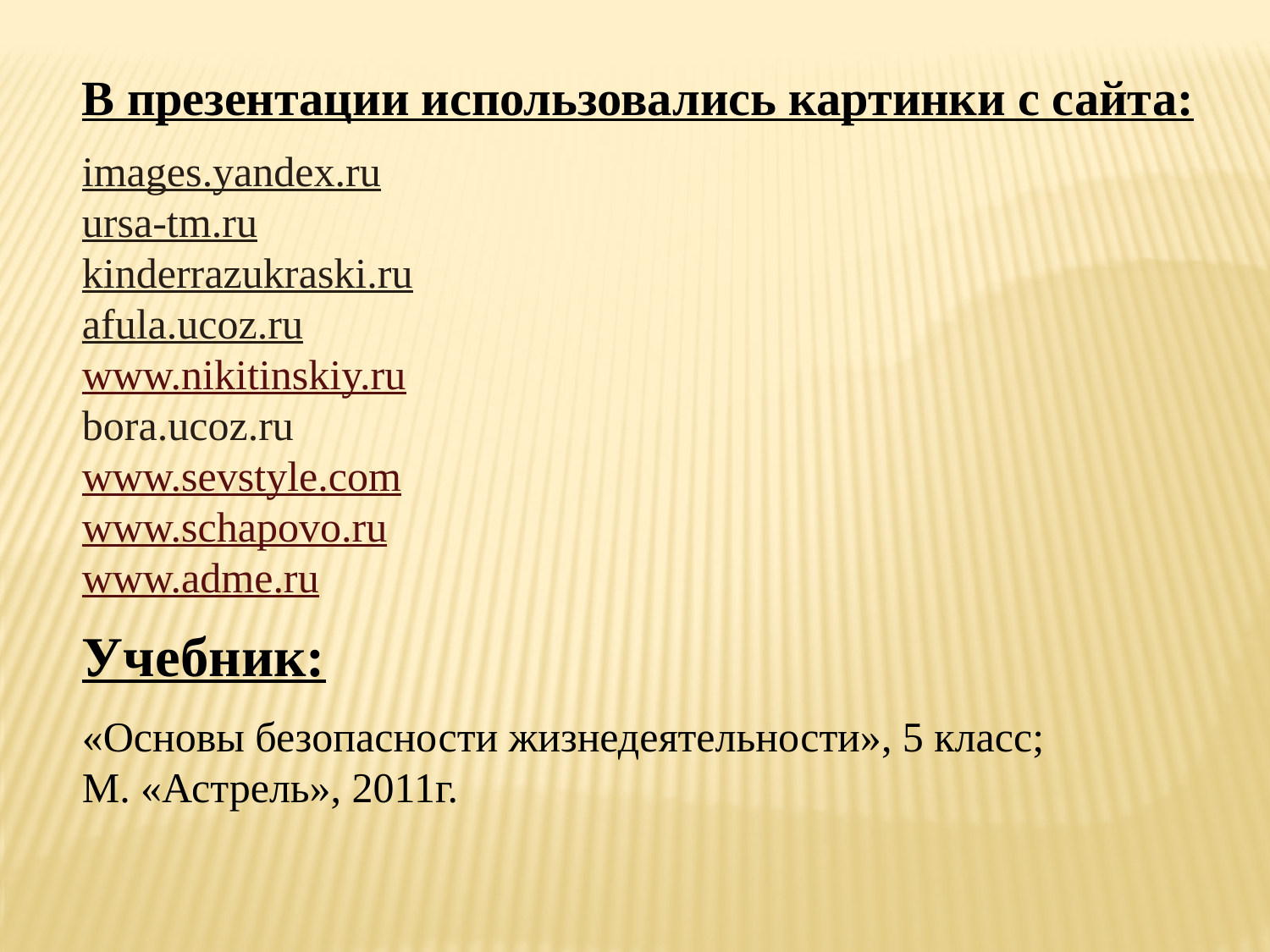

В презентации использовались картинки с сайта:

images.yandex.ru
ursa-tm.ru
kinderrazukraski.ru
afula.ucoz.ru
www.nikitinskiy.ru
bora.ucoz.ru
www.sevstyle.com
www.schapovo.ru
www.adme.ru

Учебник:

«Основы безопасности жизнедеятельности», 5 класс;
М. «Астрель», 2011г.